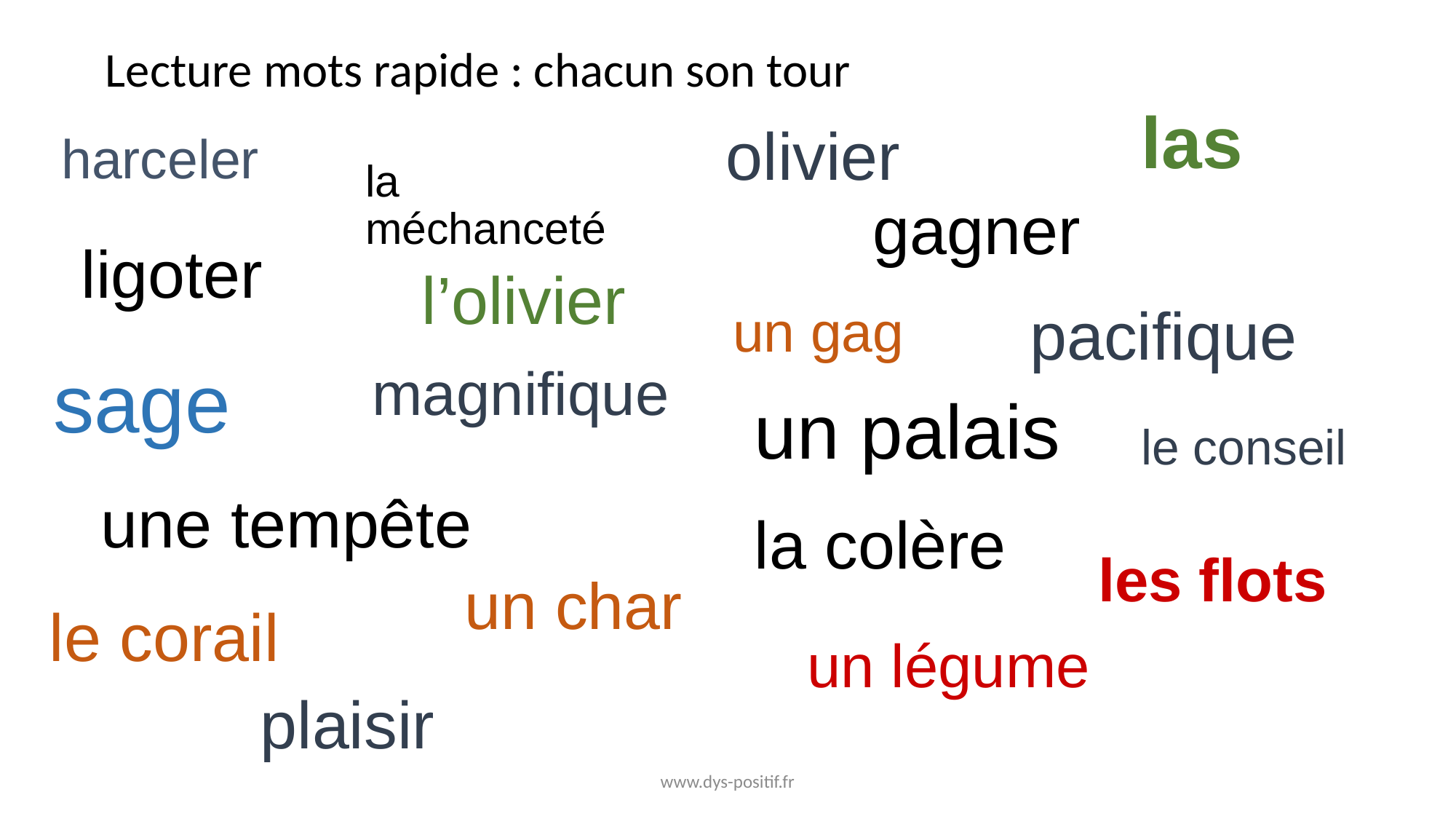

# Lecture mots rapide : chacun son tour
las
olivier
harceler
la méchanceté
gagner
ligoter
l’olivier
pacifique
un gag
sage
magnifique
un palais
le conseil
une tempête
la colère
les flots
un char
le corail
un légume
plaisir
www.dys-positif.fr